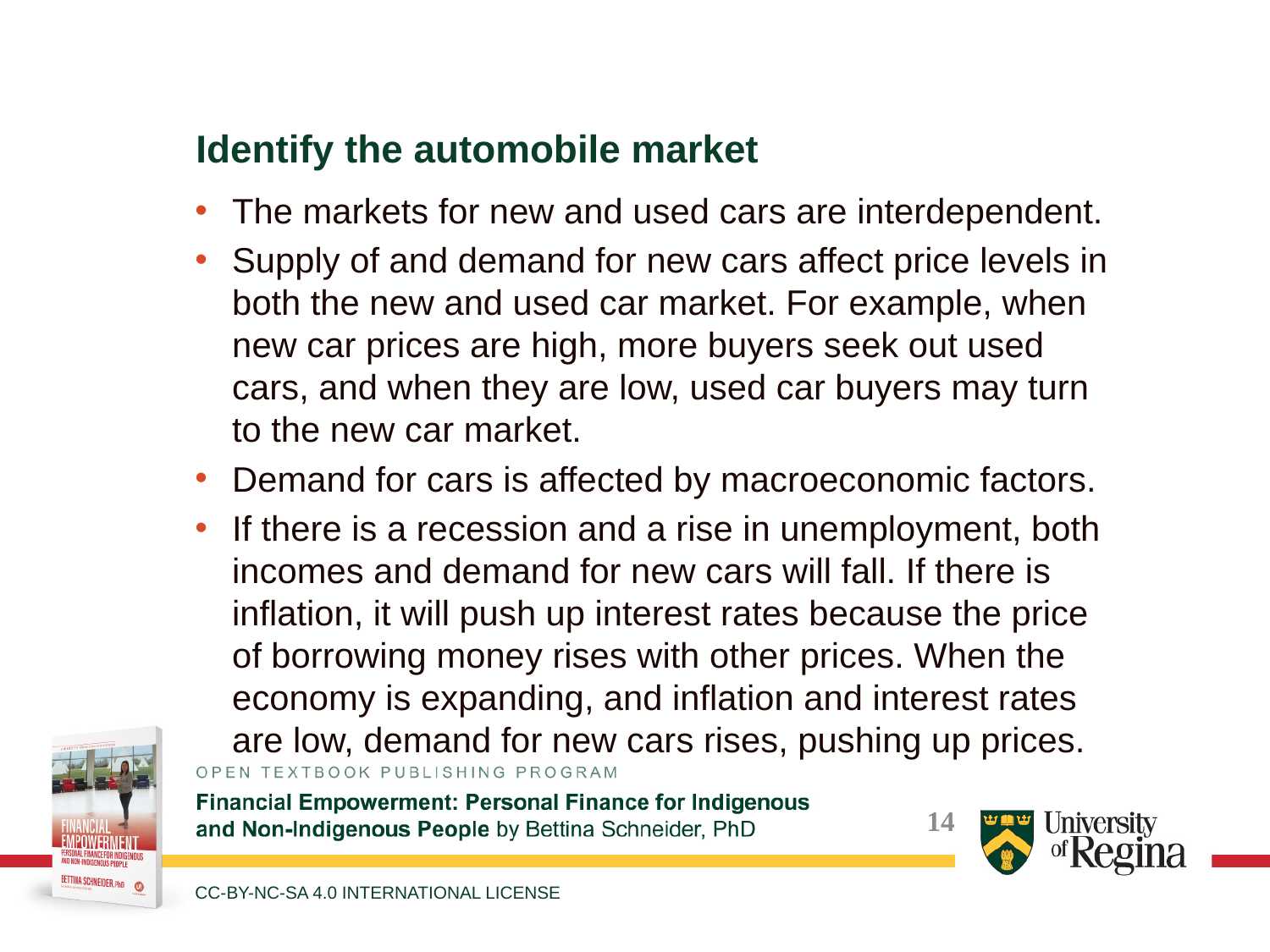

Identify the automobile market
The markets for new and used cars are interdependent.
Supply of and demand for new cars affect price levels in both the new and used car market. For example, when new car prices are high, more buyers seek out used cars, and when they are low, used car buyers may turn to the new car market.
Demand for cars is affected by macroeconomic factors.
If there is a recession and a rise in unemployment, both incomes and demand for new cars will fall. If there is inflation, it will push up interest rates because the price of borrowing money rises with other prices. When the economy is expanding, and inflation and interest rates are low, demand for new cars rises, pushing up prices.
CC-BY-NC-SA 4.0 INTERNATIONAL LICENSE